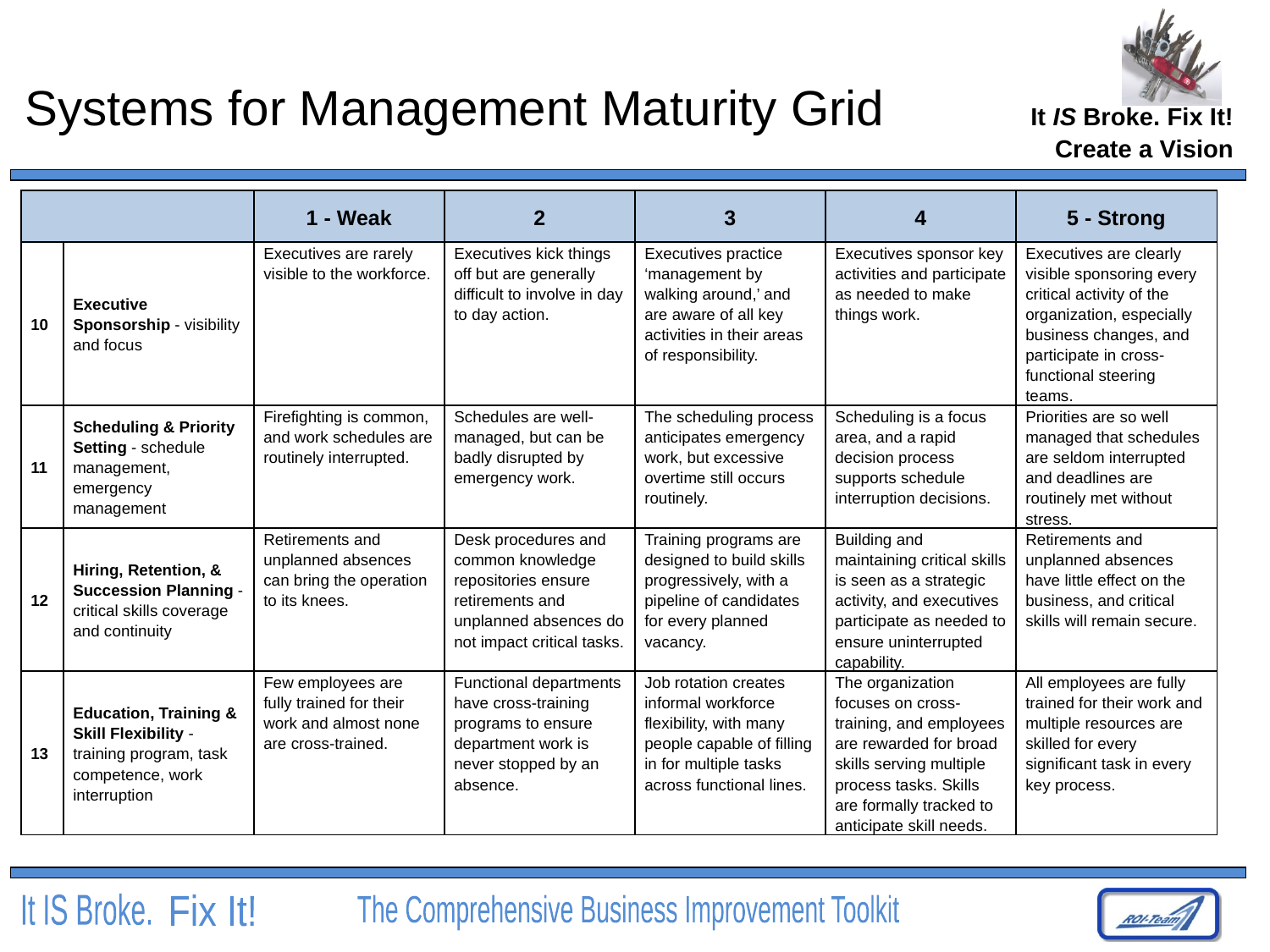

# Systems for Management Maturity Grid
Create a Vision
|  |  | 1 - Weak | 2 | 3 | 4 | 5 - Strong |
| --- | --- | --- | --- | --- | --- | --- |
| 10 | Executive Sponsorship - visibility and focus | Executives are rarely visible to the workforce. | Executives kick things off but are generally difficult to involve in day to day action. | Executives practice ‘management by walking around,’ and are aware of all key activities in their areas of responsibility. | Executives sponsor key activities and participate as needed to make things work. | Executives are clearly visible sponsoring every critical activity of the organization, especially business changes, and participate in cross-functional steering teams. |
| 11 | Scheduling & Priority Setting - schedule management, emergency management | Firefighting is common, and work schedules are routinely interrupted. | Schedules are well-managed, but can be badly disrupted by emergency work. | The scheduling process anticipates emergency work, but excessive overtime still occurs routinely. | Scheduling is a focus area, and a rapid decision process supports schedule interruption decisions. | Priorities are so well managed that schedules are seldom interrupted and deadlines are routinely met without stress. |
| 12 | Hiring, Retention, & Succession Planning - critical skills coverage and continuity | Retirements and unplanned absences can bring the operation to its knees. | Desk procedures and common knowledge repositories ensure retirements and unplanned absences do not impact critical tasks. | Training programs are designed to build skills progressively, with a pipeline of candidates for every planned vacancy. | Building and maintaining critical skills is seen as a strategic activity, and executives participate as needed to ensure uninterrupted capability. | Retirements and unplanned absences have little effect on the business, and critical skills will remain secure. |
| 13 | Education, Training & Skill Flexibility - training program, task competence, work interruption | Few employees are fully trained for their work and almost none are cross-trained. | Functional departments have cross-training programs to ensure department work is never stopped by an absence. | Job rotation creates informal workforce flexibility, with many people capable of filling in for multiple tasks across functional lines. | The organization focuses on cross-training, and employees are rewarded for broad skills serving multiple process tasks. Skills are formally tracked to anticipate skill needs. | All employees are fully trained for their work and multiple resources are skilled for every significant task in every key process. |